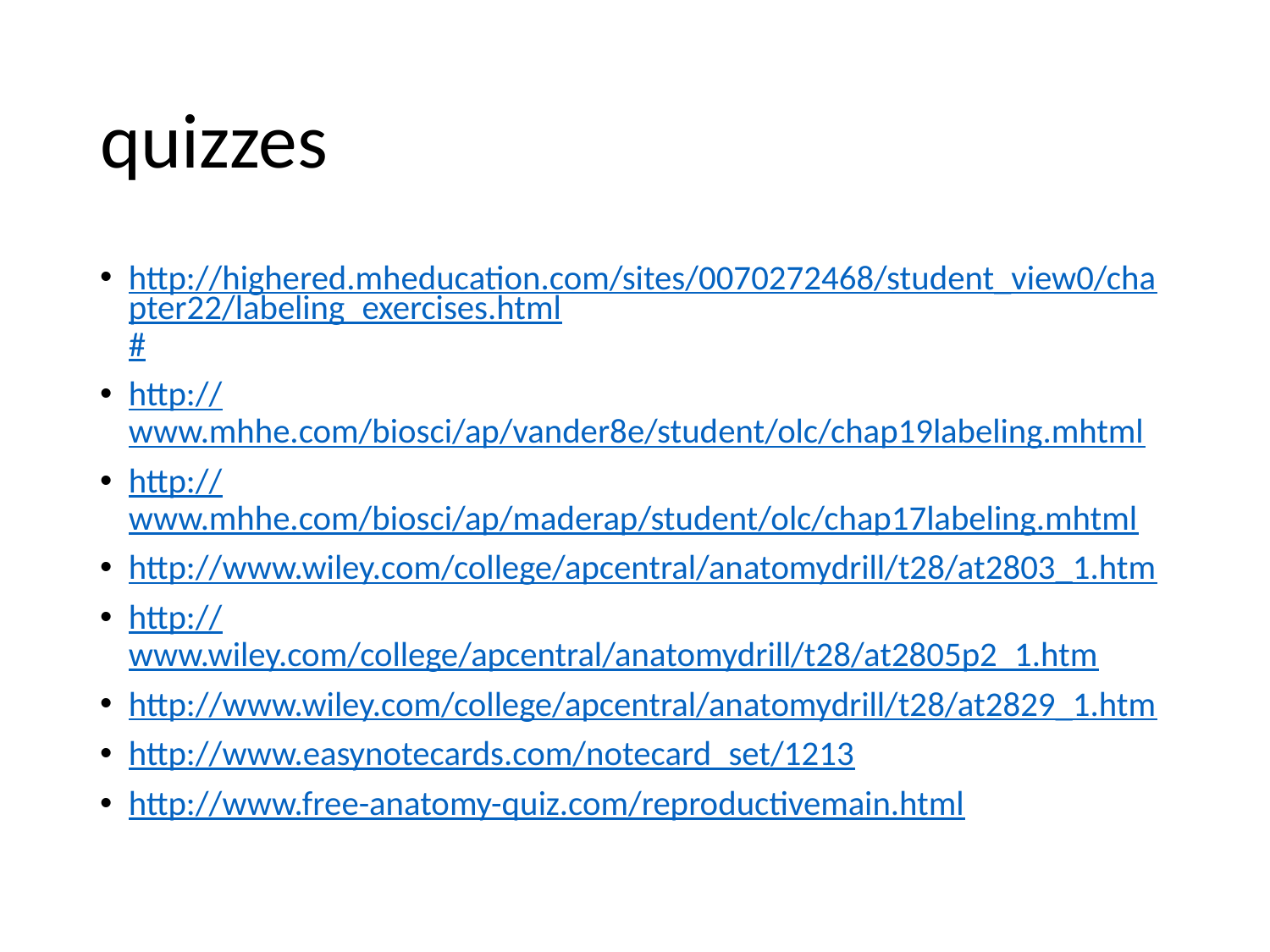

# quizzes
http://highered.mheducation.com/sites/0070272468/student_view0/chapter22/labeling_exercises.html#
http://www.mhhe.com/biosci/ap/vander8e/student/olc/chap19labeling.mhtml
http://www.mhhe.com/biosci/ap/maderap/student/olc/chap17labeling.mhtml
http://www.wiley.com/college/apcentral/anatomydrill/t28/at2803_1.htm
http://www.wiley.com/college/apcentral/anatomydrill/t28/at2805p2_1.htm
http://www.wiley.com/college/apcentral/anatomydrill/t28/at2829_1.htm
http://www.easynotecards.com/notecard_set/1213
http://www.free-anatomy-quiz.com/reproductivemain.html